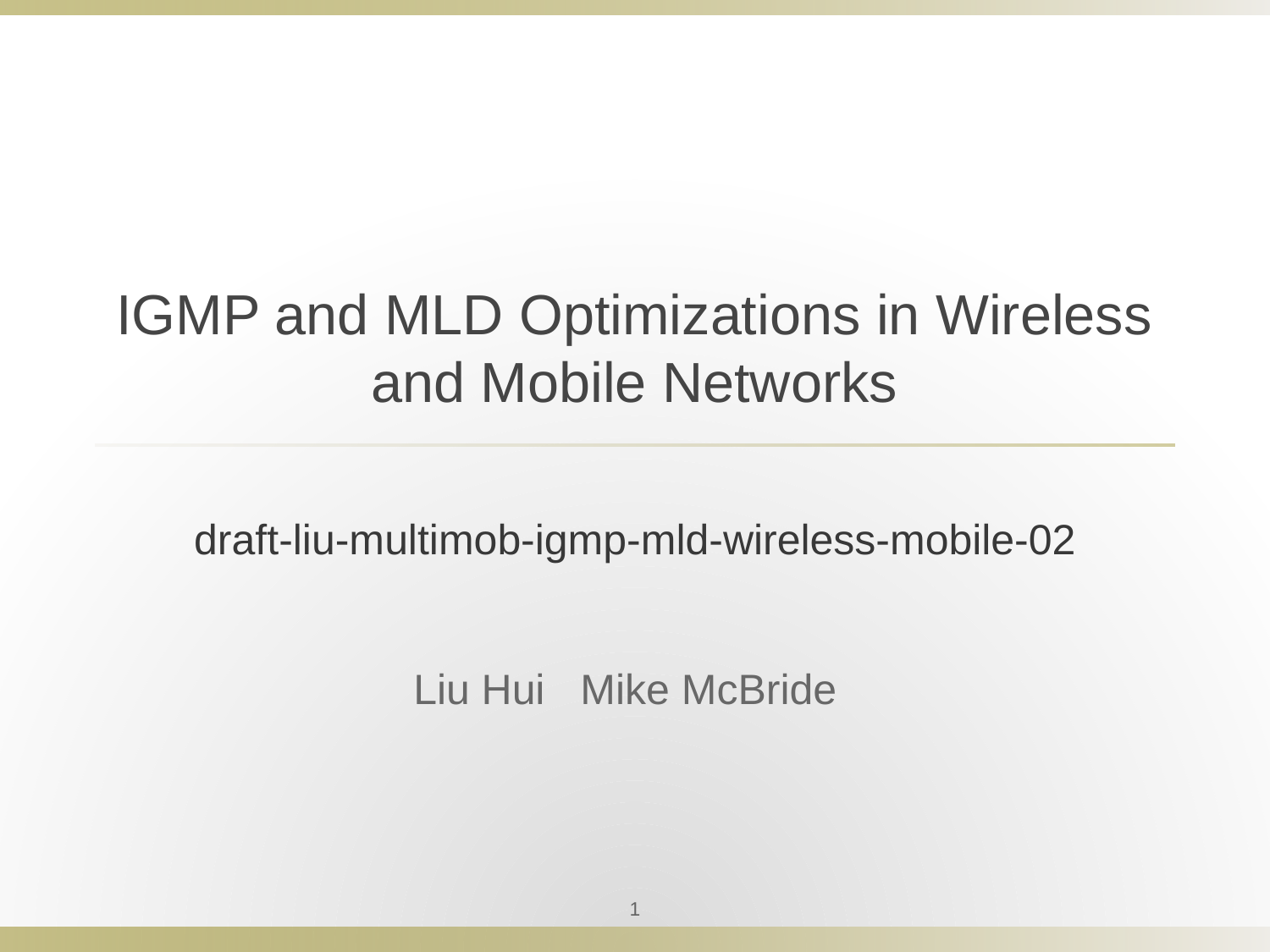

# IGMP and MLD Optimizations in Wireless and Mobile Networks
draft-liu-multimob-igmp-mld-wireless-mobile-02
Liu Hui   Mike McBride
1